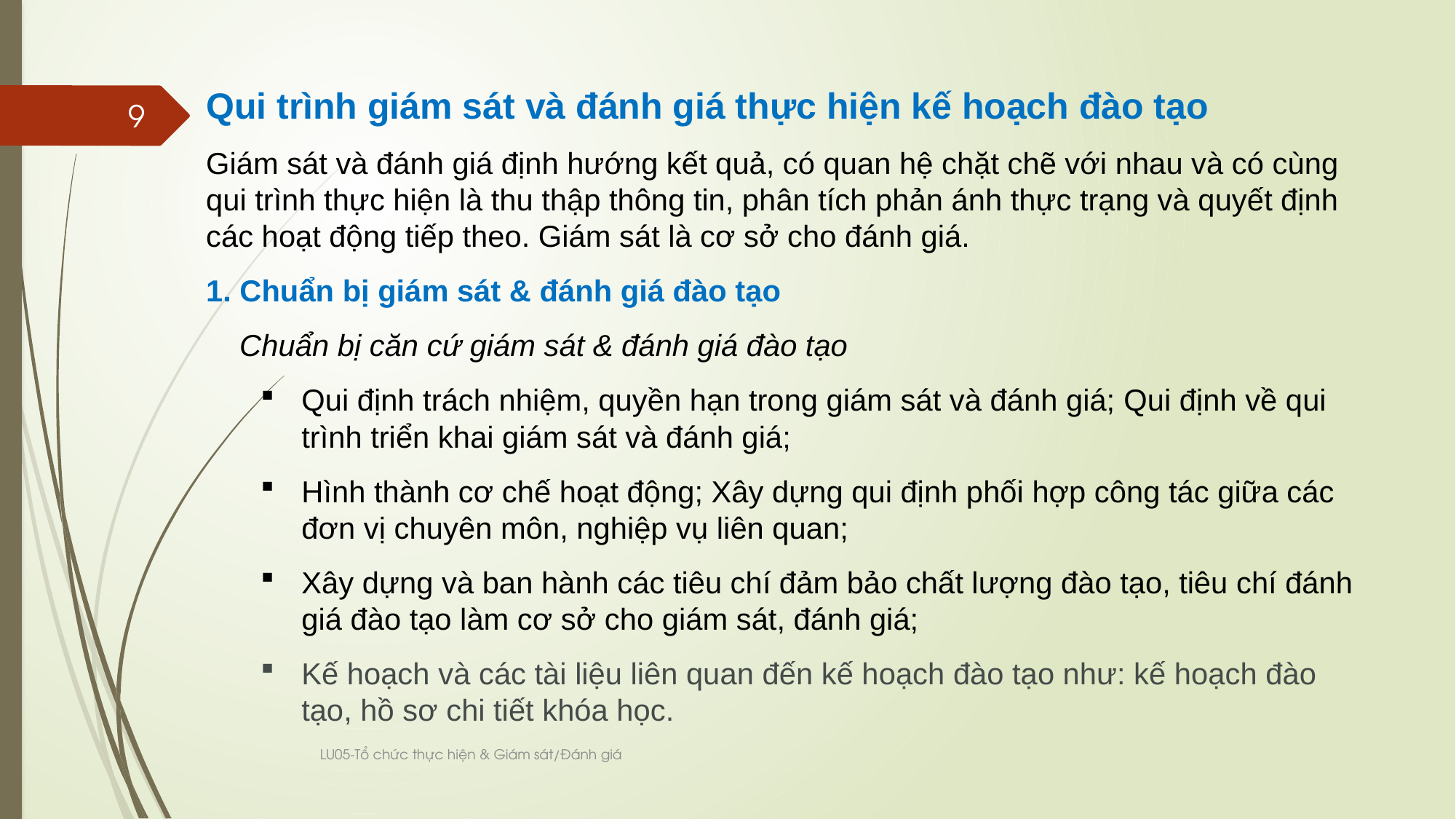

Qui trình giám sát và đánh giá thực hiện kế hoạch đào tạo
Giám sát và đánh giá định hướng kết quả, có quan hệ chặt chẽ với nhau và có cùng qui trình thực hiện là thu thập thông tin, phân tích phản ánh thực trạng và quyết định các hoạt động tiếp theo. Giám sát là cơ sở cho đánh giá.
1. Chuẩn bị giám sát & đánh giá đào tạo
    Chuẩn bị căn cứ giám sát & đánh giá đào tạo
Qui định trách nhiệm, quyền hạn trong giám sát và đánh giá; Qui định về qui trình triển khai giám sát và đánh giá;
Hình thành cơ chế hoạt động; Xây dựng qui định phối hợp công tác giữa các đơn vị chuyên môn, nghiệp vụ liên quan;
Xây dựng và ban hành các tiêu chí đảm bảo chất lượng đào tạo, tiêu chí đánh giá đào tạo làm cơ sở cho giám sát, đánh giá;
Kế hoạch và các tài liệu liên quan đến kế hoạch đào tạo như: kế hoạch đào tạo, hồ sơ chi tiết khóa học.

9
LU05-Tổ chức thực hiện & Giám sát/Đánh giá